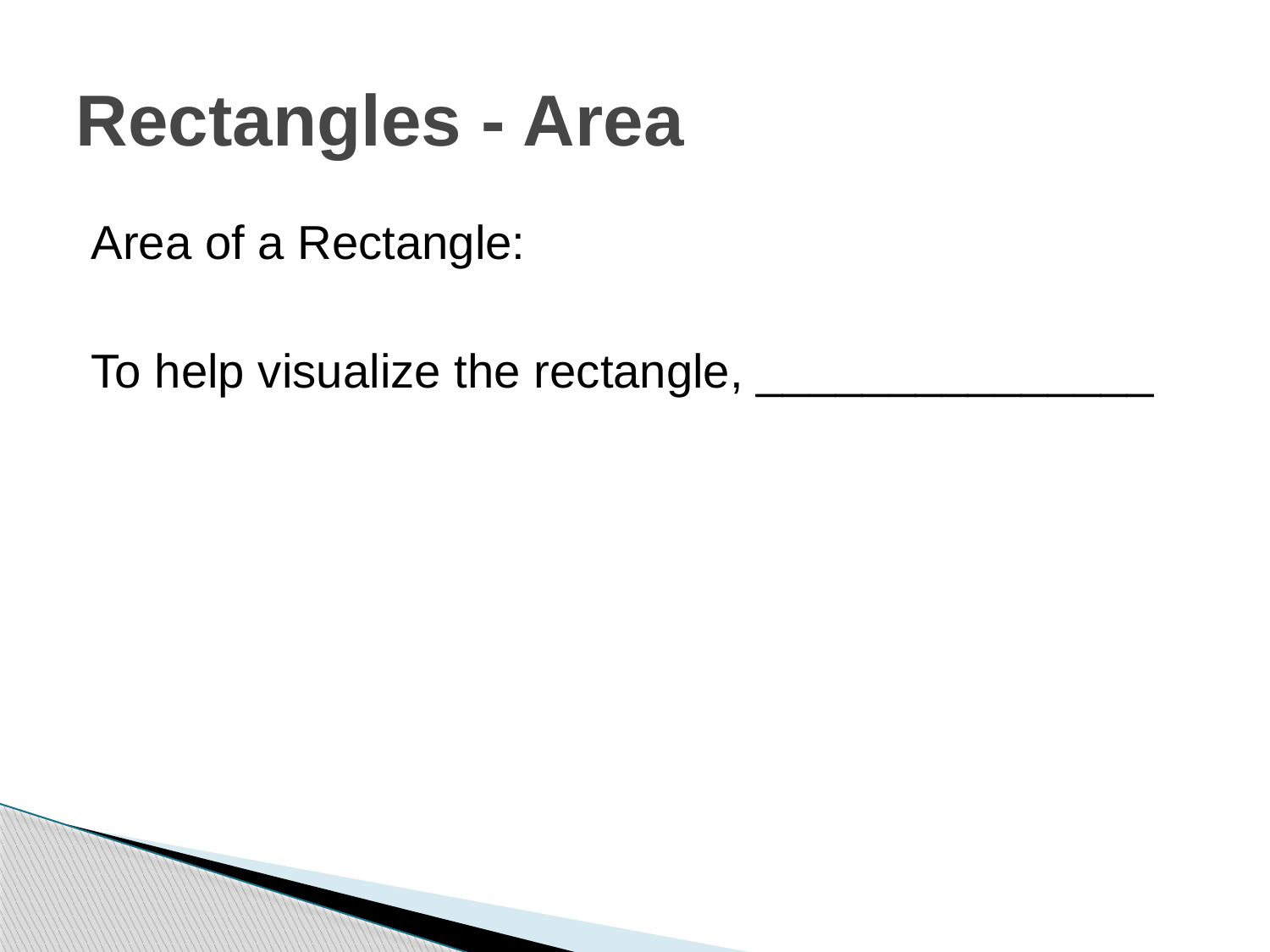

# Rectangles - Area
Area of a Rectangle:

To help visualize the rectangle, _______________